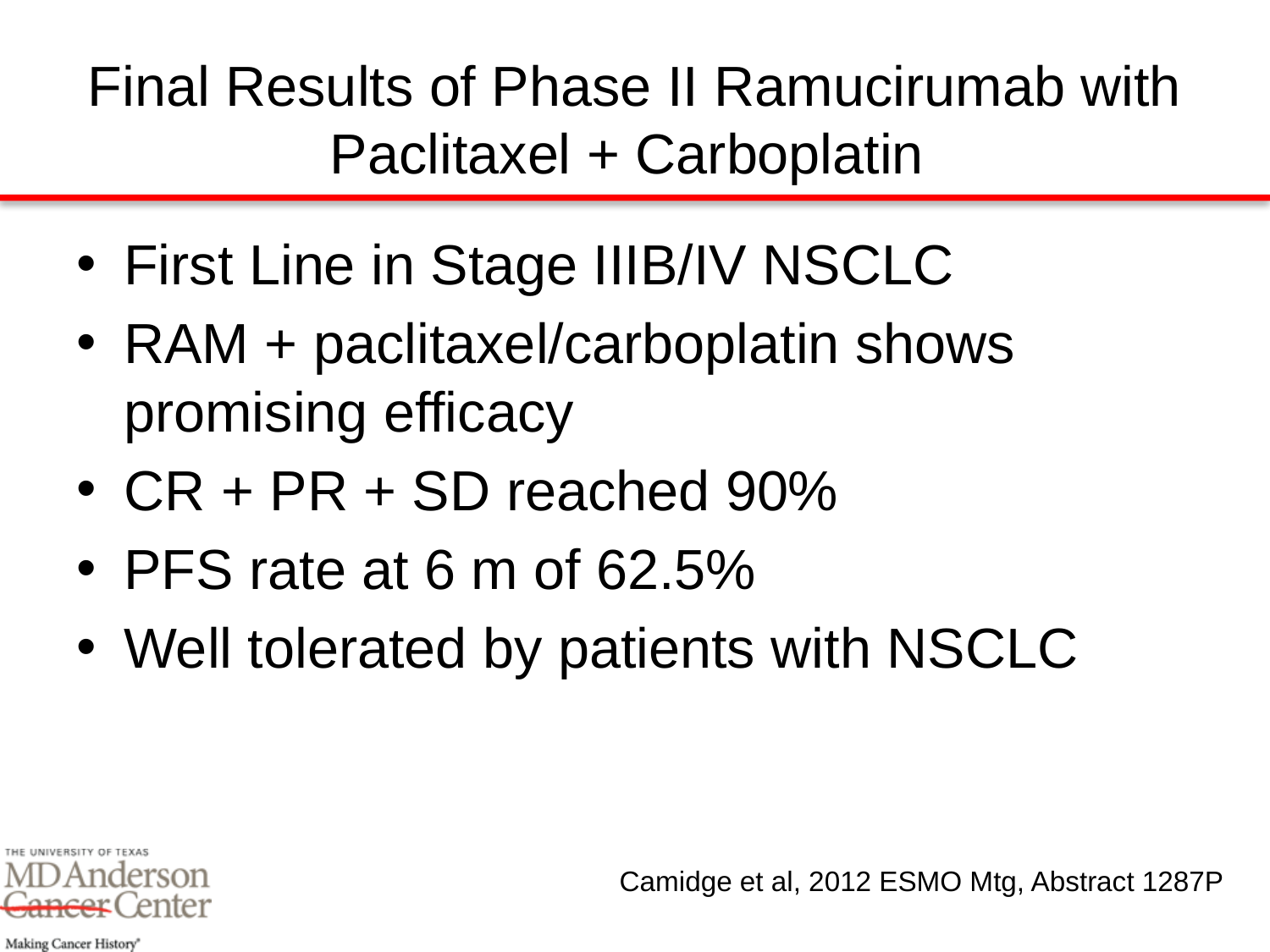

# Final Results of Phase II Ramucirumab with Paclitaxel + Carboplatin
First Line in Stage IIIB/IV NSCLC
RAM + paclitaxel/carboplatin shows promising efficacy
CR + PR + SD reached 90%
PFS rate at 6 m of 62.5%
Well tolerated by patients with NSCLC
Camidge et al, 2012 ESMO Mtg, Abstract 1287P